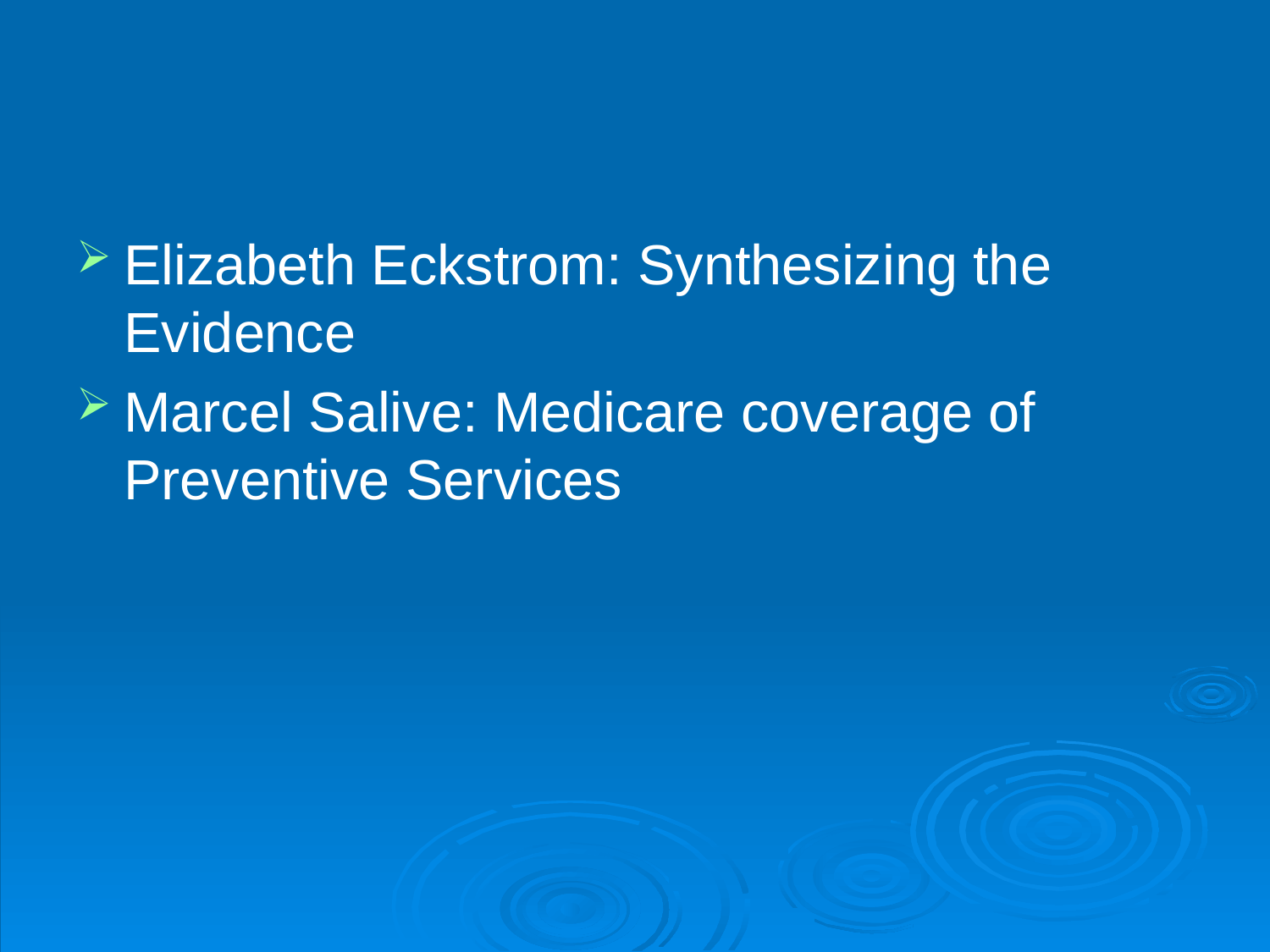

#
Elizabeth Eckstrom: Synthesizing the Evidence
Marcel Salive: Medicare coverage of Preventive Services